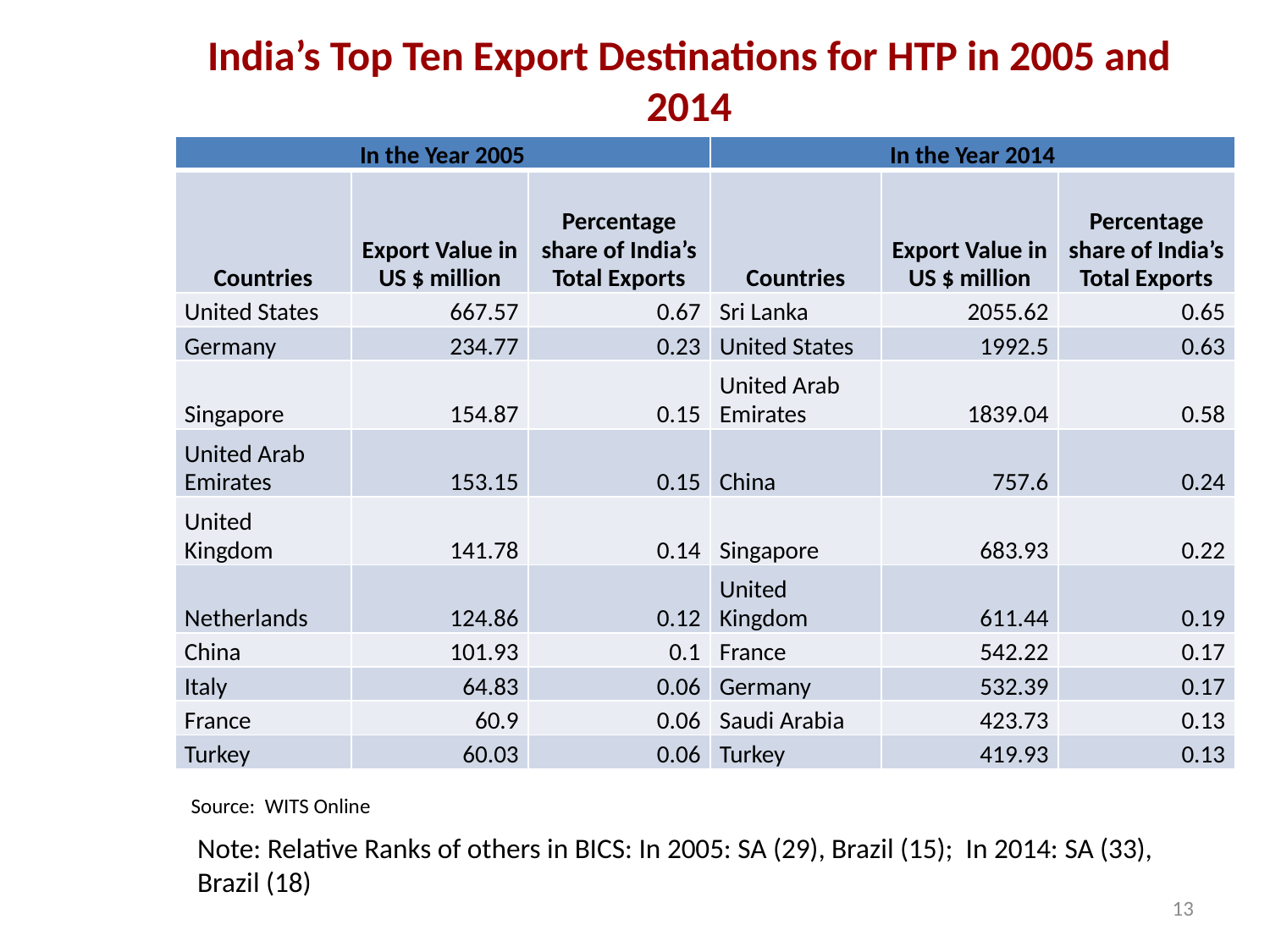

# India’s Top Ten Export Destinations for HTP in 2005 and 2014
| In the Year 2005 |  |  | In the Year 2014 |  |  |
| --- | --- | --- | --- | --- | --- |
| Countries | Export Value in US $ million | Percentage share of India’s Total Exports | Countries | Export Value in US $ million | Percentage share of India’s Total Exports |
| United States | 667.57 | 0.67 | Sri Lanka | 2055.62 | 0.65 |
| Germany | 234.77 | 0.23 | United States | 1992.5 | 0.63 |
| Singapore | 154.87 | 0.15 | United Arab Emirates | 1839.04 | 0.58 |
| United Arab Emirates | 153.15 | 0.15 | China | 757.6 | 0.24 |
| United Kingdom | 141.78 | 0.14 | Singapore | 683.93 | 0.22 |
| Netherlands | 124.86 | 0.12 | United Kingdom | 611.44 | 0.19 |
| China | 101.93 | 0.1 | France | 542.22 | 0.17 |
| Italy | 64.83 | 0.06 | Germany | 532.39 | 0.17 |
| France | 60.9 | 0.06 | Saudi Arabia | 423.73 | 0.13 |
| Turkey | 60.03 | 0.06 | Turkey | 419.93 | 0.13 |
Source:  WITS Online
Note: Relative Ranks of others in BICS: In 2005: SA (29), Brazil (15);  In 2014: SA (33),  Brazil (18)
13